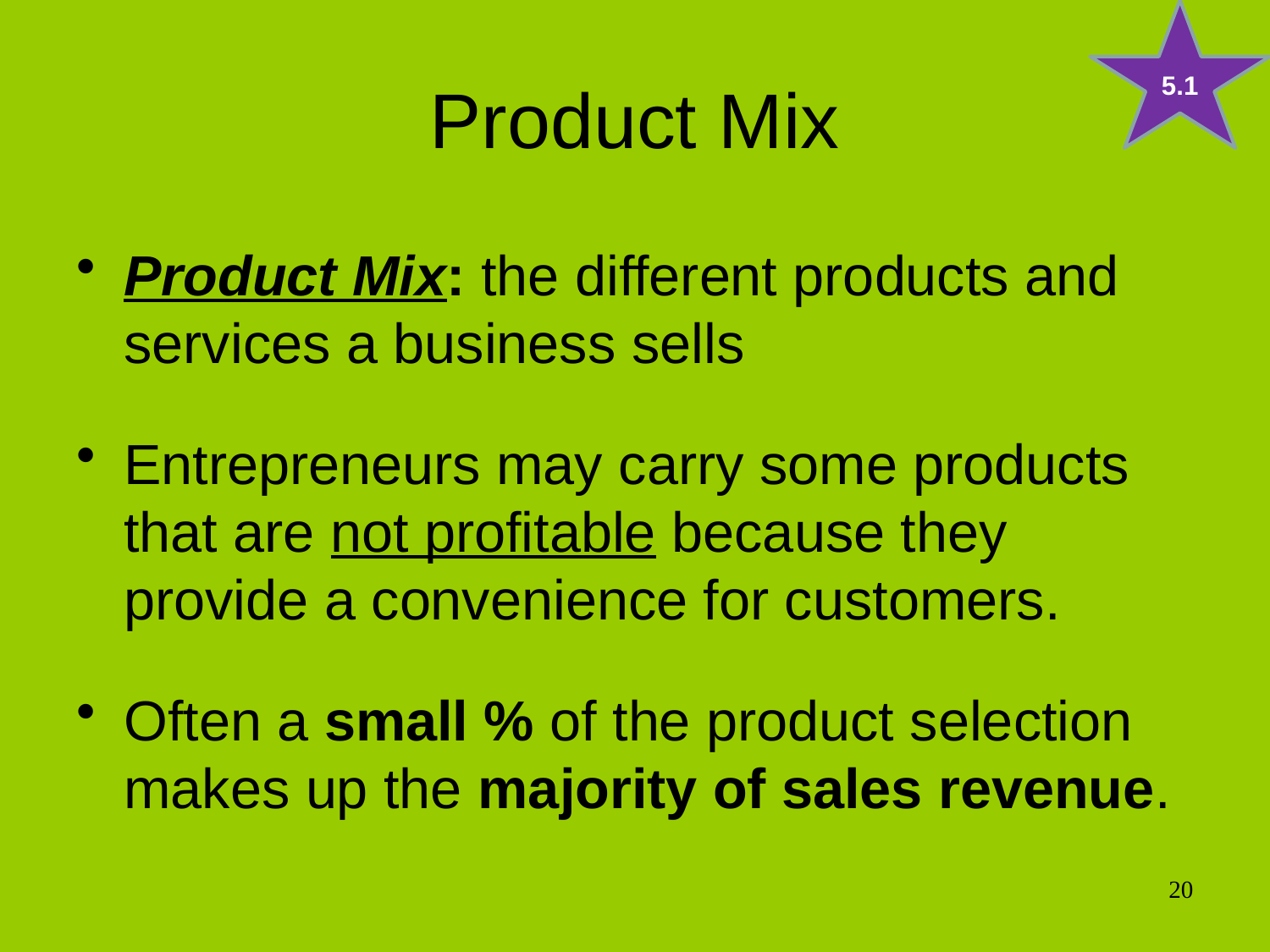

5.1
# Product Mix
Product Mix: the different products and services a business sells
Entrepreneurs may carry some products that are not profitable because they provide a convenience for customers.
Often a small % of the product selection makes up the majority of sales revenue.
20